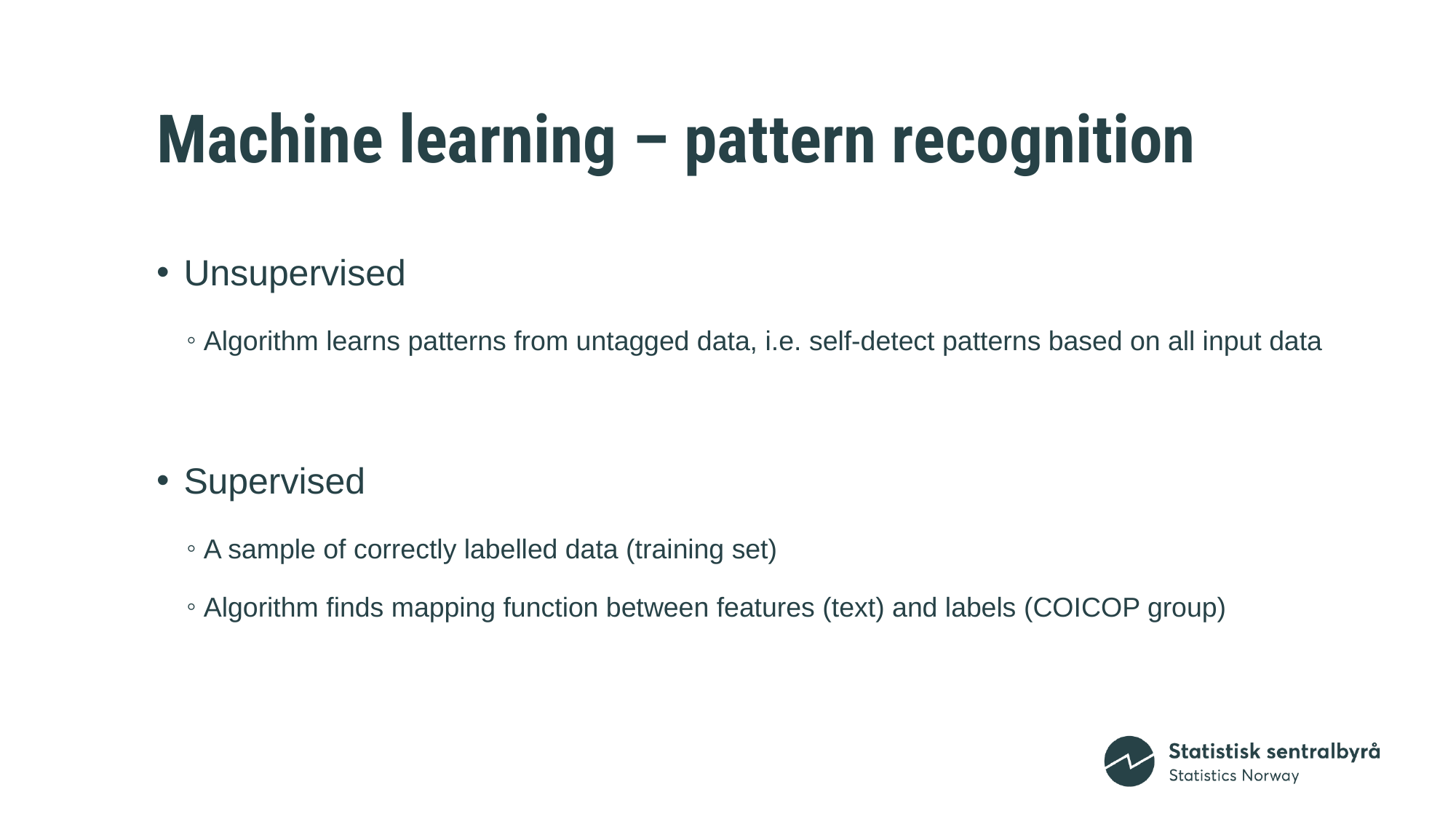

# Machine learning – pattern recognition
Unsupervised
Algorithm learns patterns from untagged data, i.e. self-detect patterns based on all input data

Supervised
A sample of correctly labelled data (training set)
Algorithm finds mapping function between features (text) and labels (COICOP group)